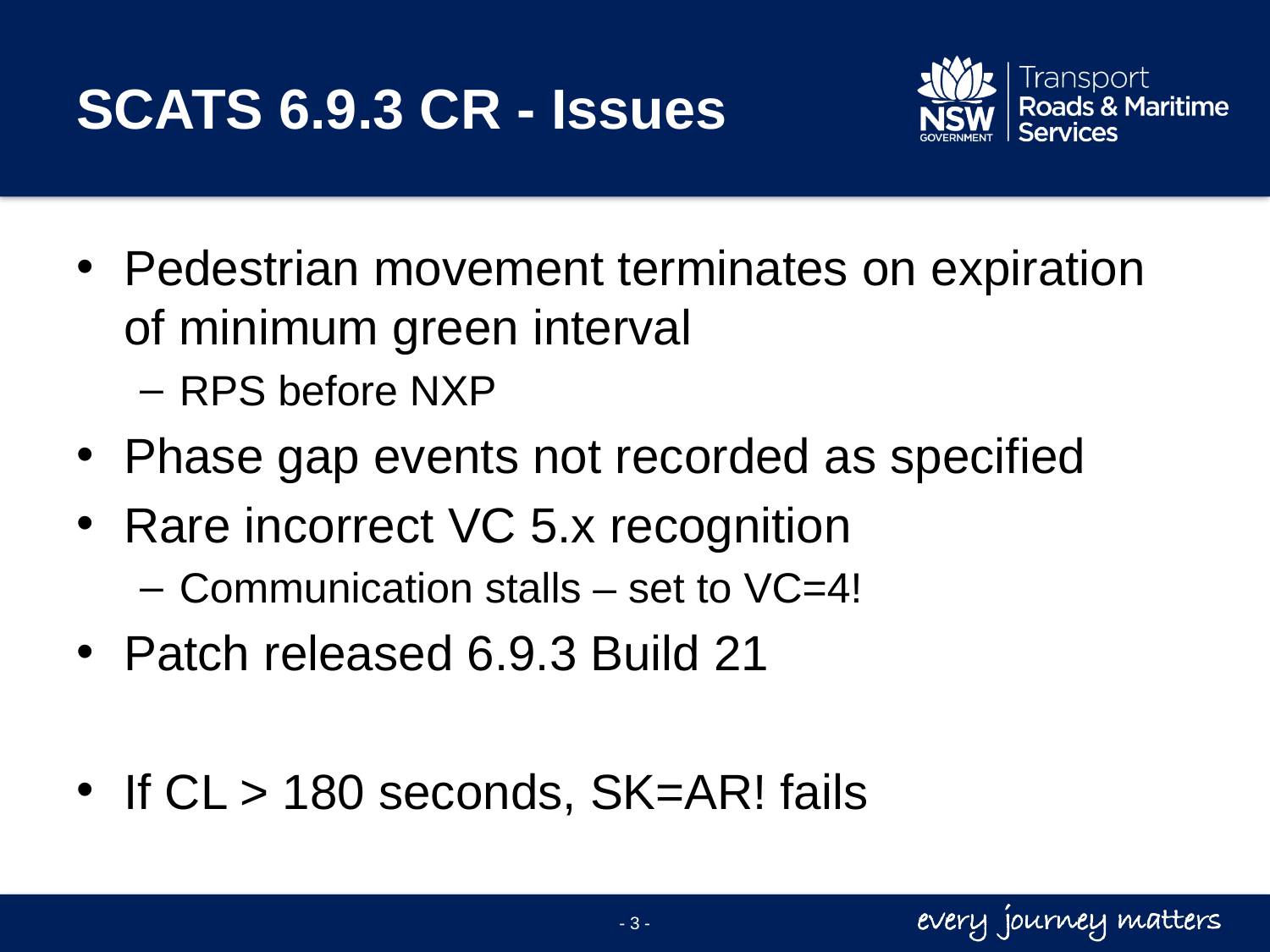

# SCATS 6.9.3 CR - Issues
Pedestrian movement terminates on expiration of minimum green interval
RPS before NXP
Phase gap events not recorded as specified
Rare incorrect VC 5.x recognition
Communication stalls – set to VC=4!
Patch released 6.9.3 Build 21

If CL > 180 seconds, SK=AR! fails